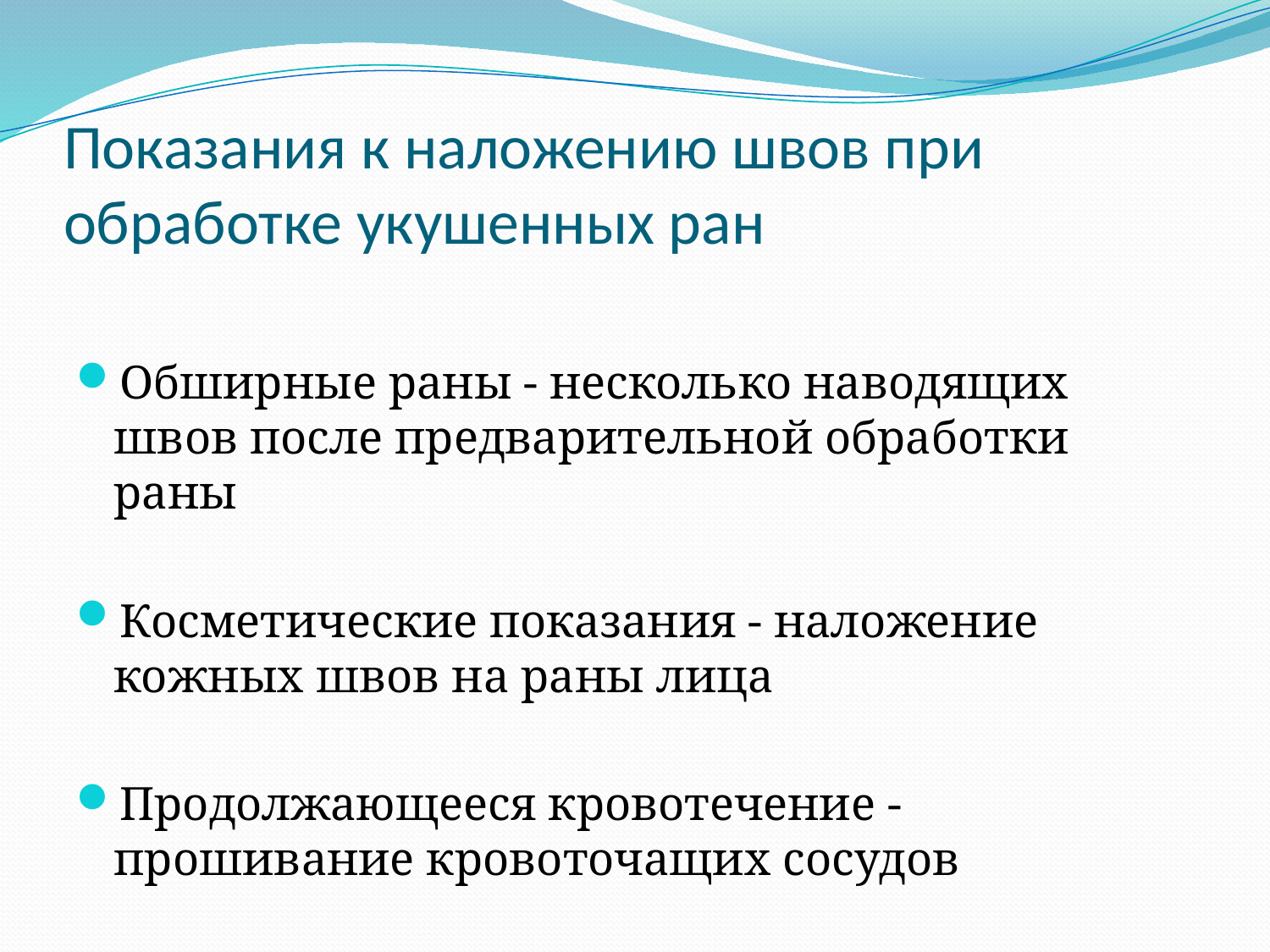

# Показания к наложению швов при обработке укушенных ран
Обширные раны - несколько наводящих швов после предварительной обработки раны

Косметические показания - наложение кожных швов на раны лица

Продолжающееся кровотечение - прошивание кровоточащих сосудов